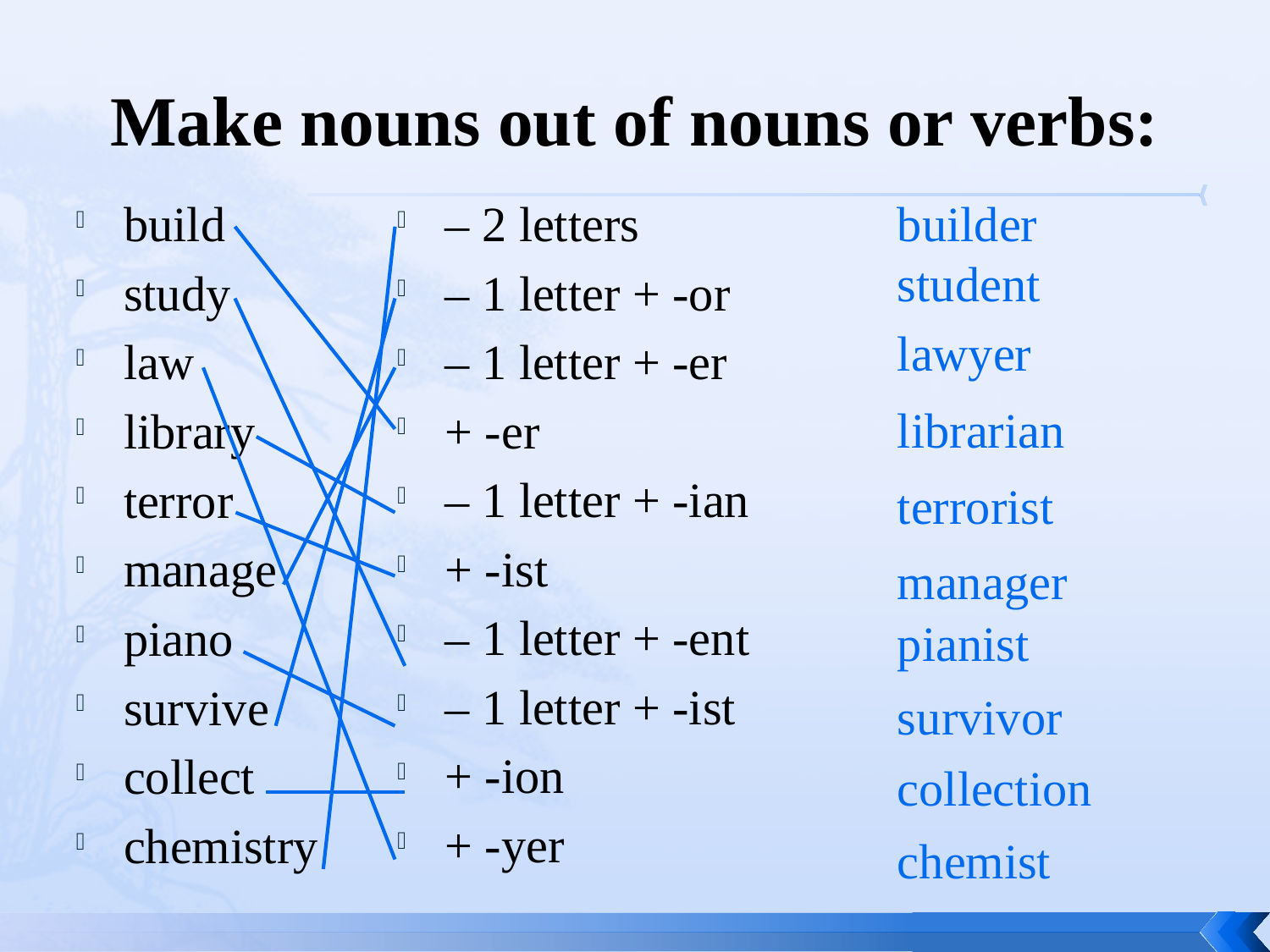

# Make nouns out of nouns or verbs:
build
study
law
library
terror
manage
piano
survive
collect
chemistry
– 2 letters
– 1 letter + -or
– 1 letter + -er
+ -er
– 1 letter + -ian
+ -ist
– 1 letter + -ent
– 1 letter + -ist
+ -ion
+ -yer
builder
student
lawyer
librarian
terrorist
manager
pianist
survivor
collection
chemist